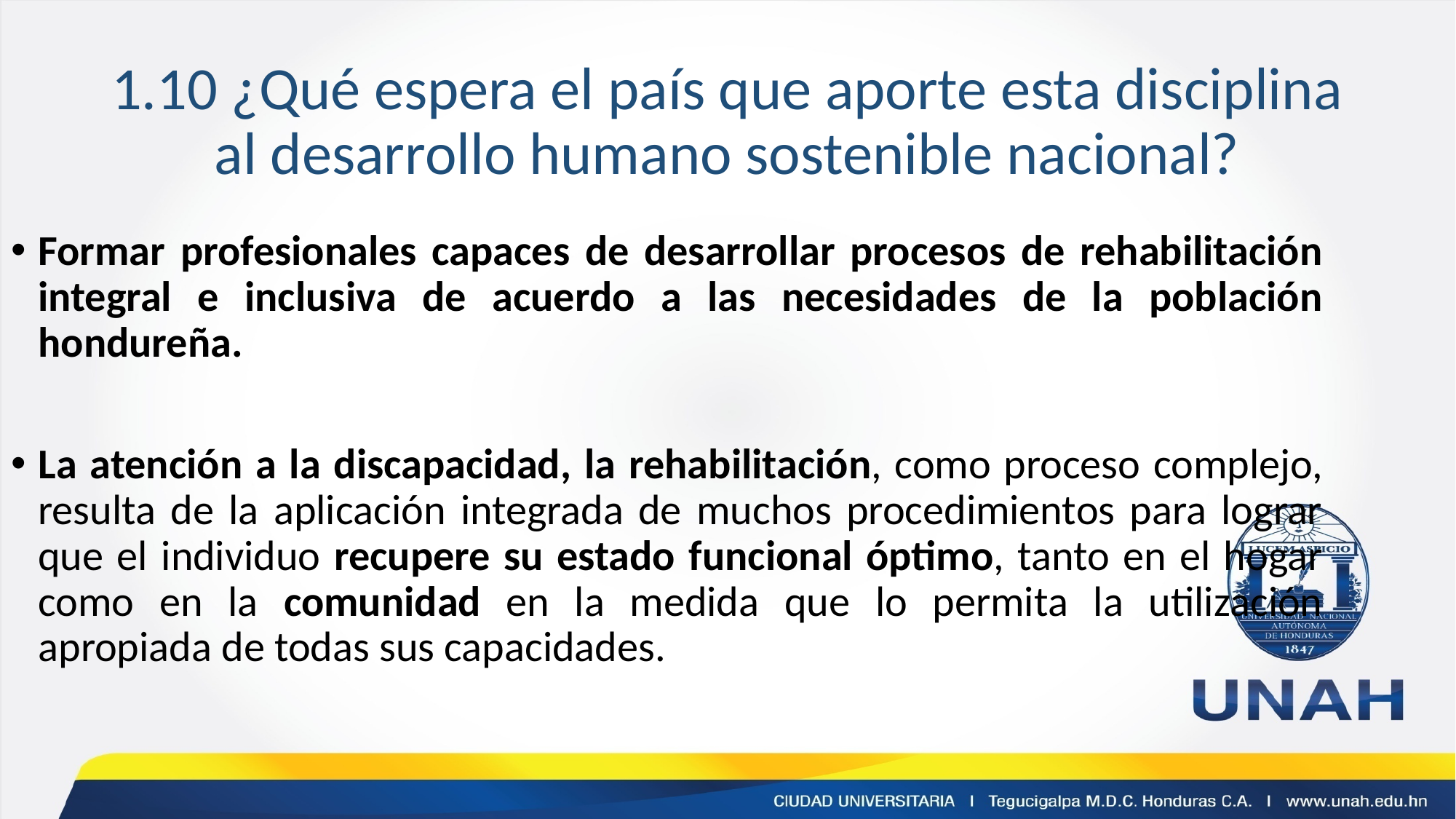

# 1.10 ¿Qué espera el país que aporte esta disciplina al desarrollo humano sostenible nacional?
Formar profesionales capaces de desarrollar procesos de rehabilitación integral e inclusiva de acuerdo a las necesidades de la población hondureña.

La atención a la discapacidad, la rehabilitación, como proceso complejo, resulta de la aplicación integrada de muchos procedimientos para lograr que el individuo recupere su estado funcional óptimo, tanto en el hogar como en la comunidad en la medida que lo permita la utilización apropiada de todas sus capacidades.